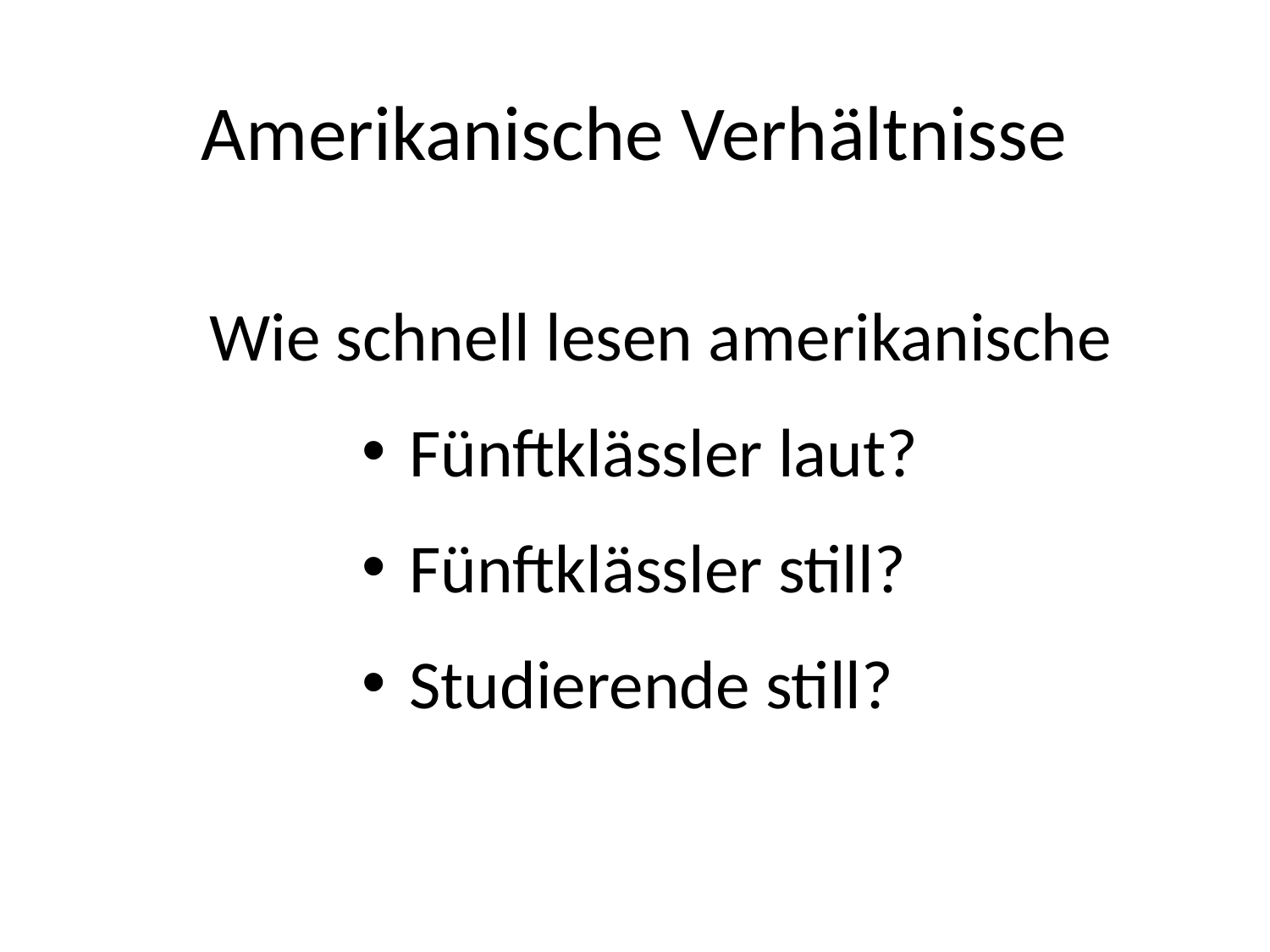

# Amerikanische Verhältnisse

Wie schnell lesen amerikanische

Fünftklässler laut?

Fünftklässler still?

Studierende still?